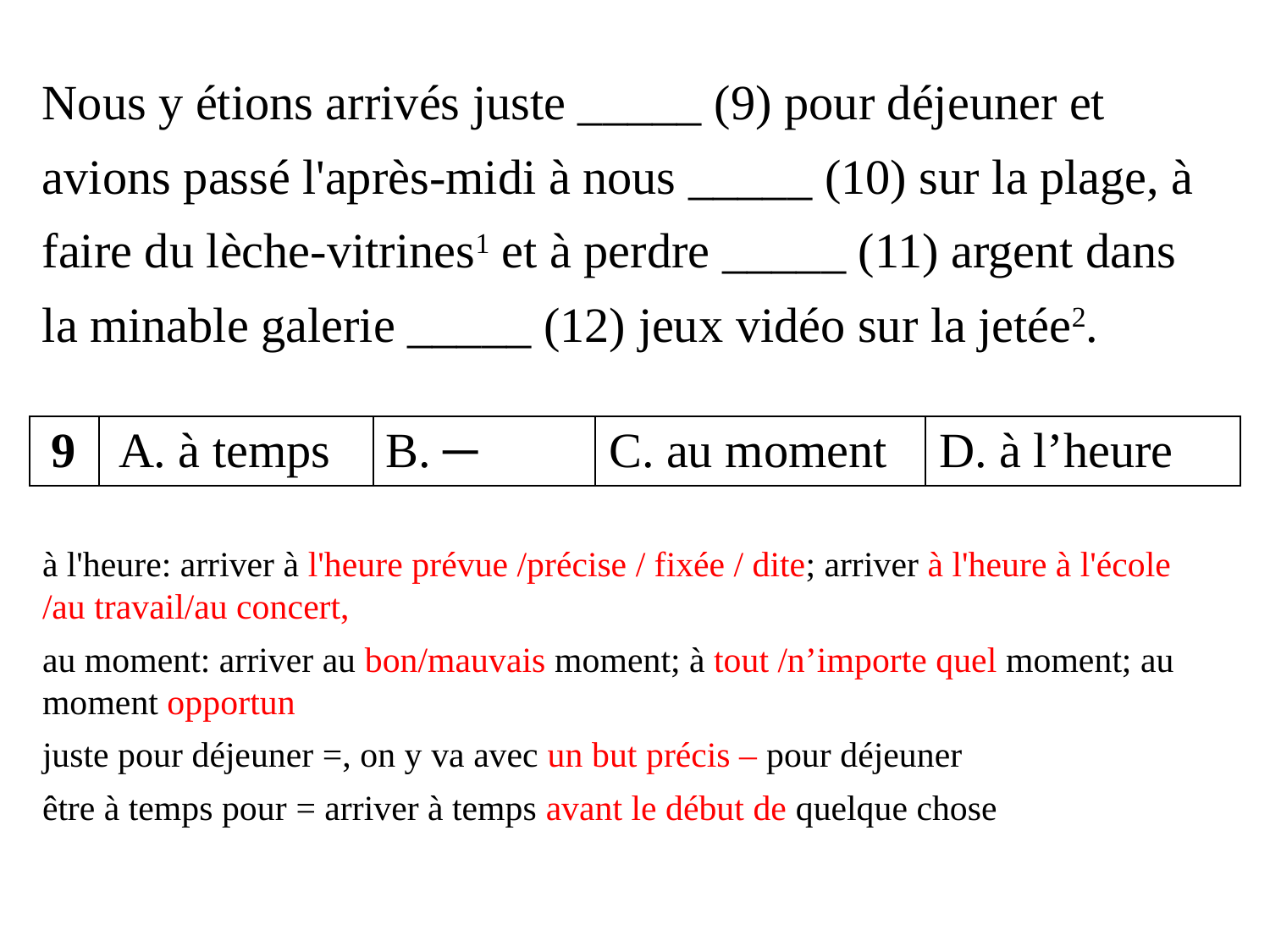

Nous y étions arrivés juste _____ (9) pour déjeuner et avions passé l'après-midi à nous _____ (10) sur la plage, à faire du lèche-vitrines1 et à perdre _____ (11) argent dans la minable galerie _____ (12) jeux vidéo sur la jetée2.

| 9 | A. à temps | B. ─ | C. au moment | D. à l’heure |
| --- | --- | --- | --- | --- |
à l'heure: arriver à l'heure prévue /précise / fixée / dite; arriver à l'heure à l'école /au travail/au concert,
au moment: arriver au bon/mauvais moment; à tout /n’importe quel moment; au moment opportun
juste pour déjeuner =, on y va avec un but précis – pour déjeuner
être à temps pour = arriver à temps avant le début de quelque chose